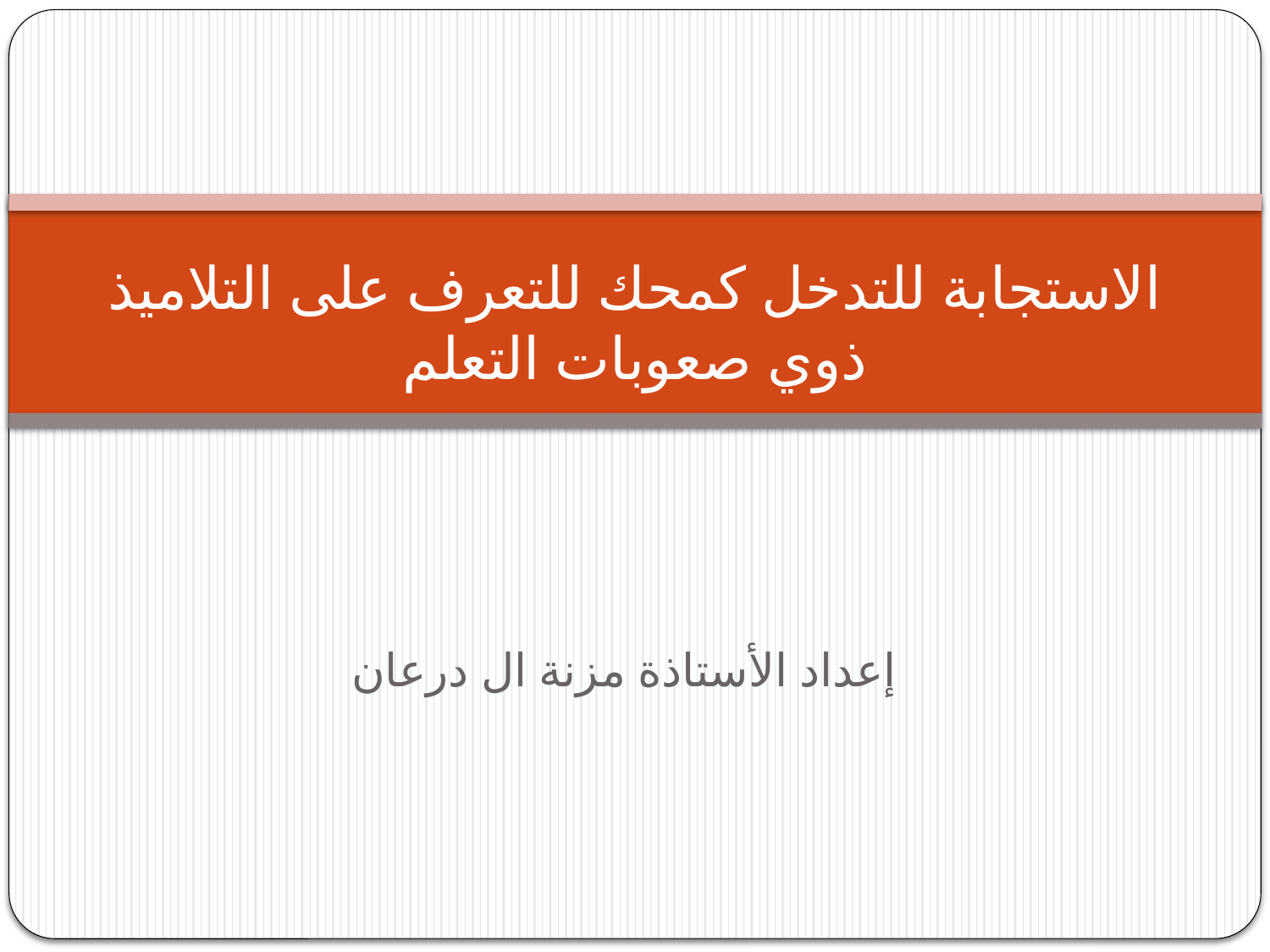

# الاستجابة للتدخل كمحك للتعرف على التلاميذ ذوي صعوبات التعلم
إعداد الأستاذة مزنة ال درعان